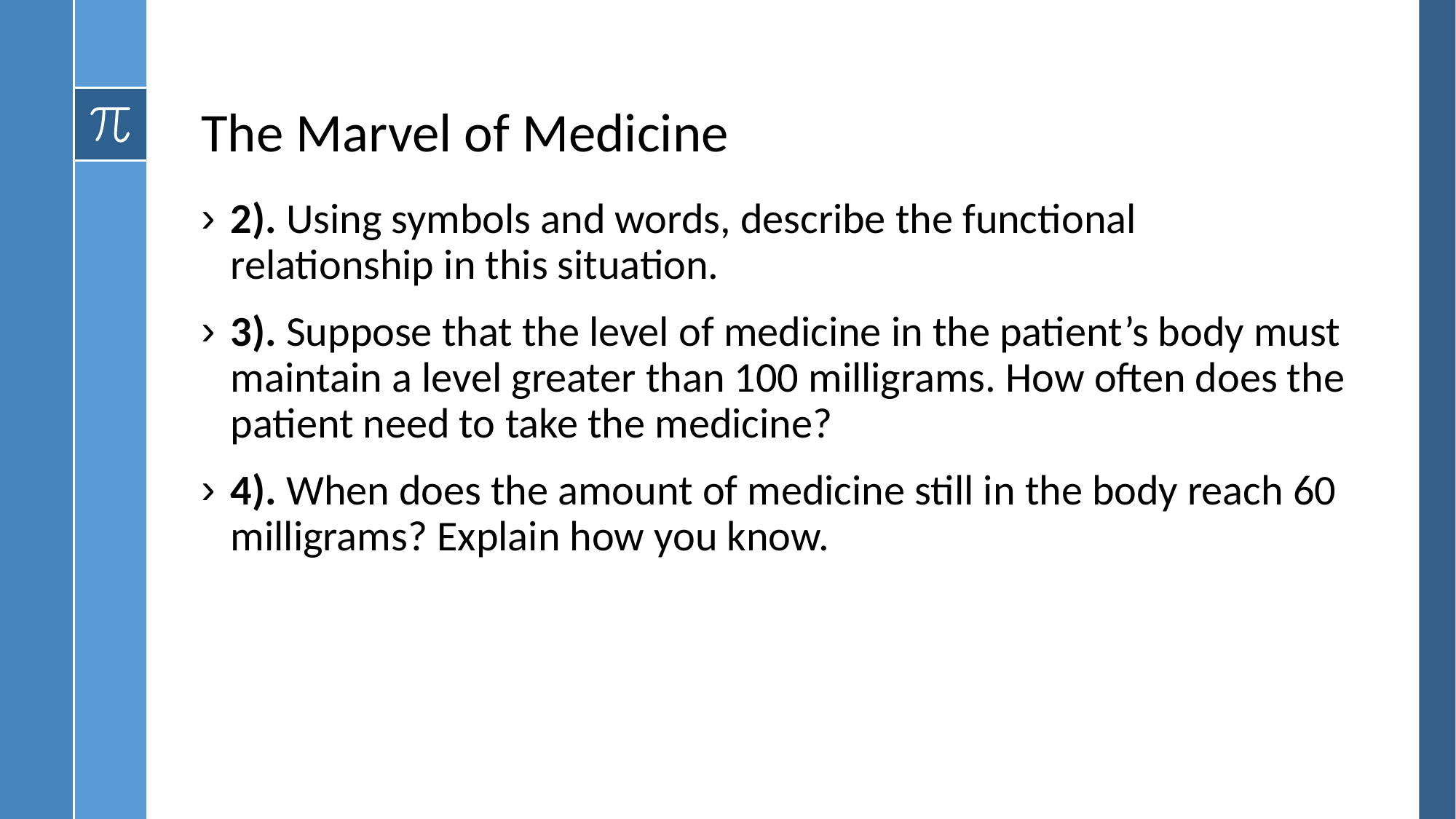

# The Marvel of Medicine
2). Using symbols and words, describe the functional relationship in this situation.
3). Suppose that the level of medicine in the patient’s body must maintain a level greater than 100 milligrams. How often does the patient need to take the medicine?
4). When does the amount of medicine still in the body reach 60 milligrams? Explain how you know.